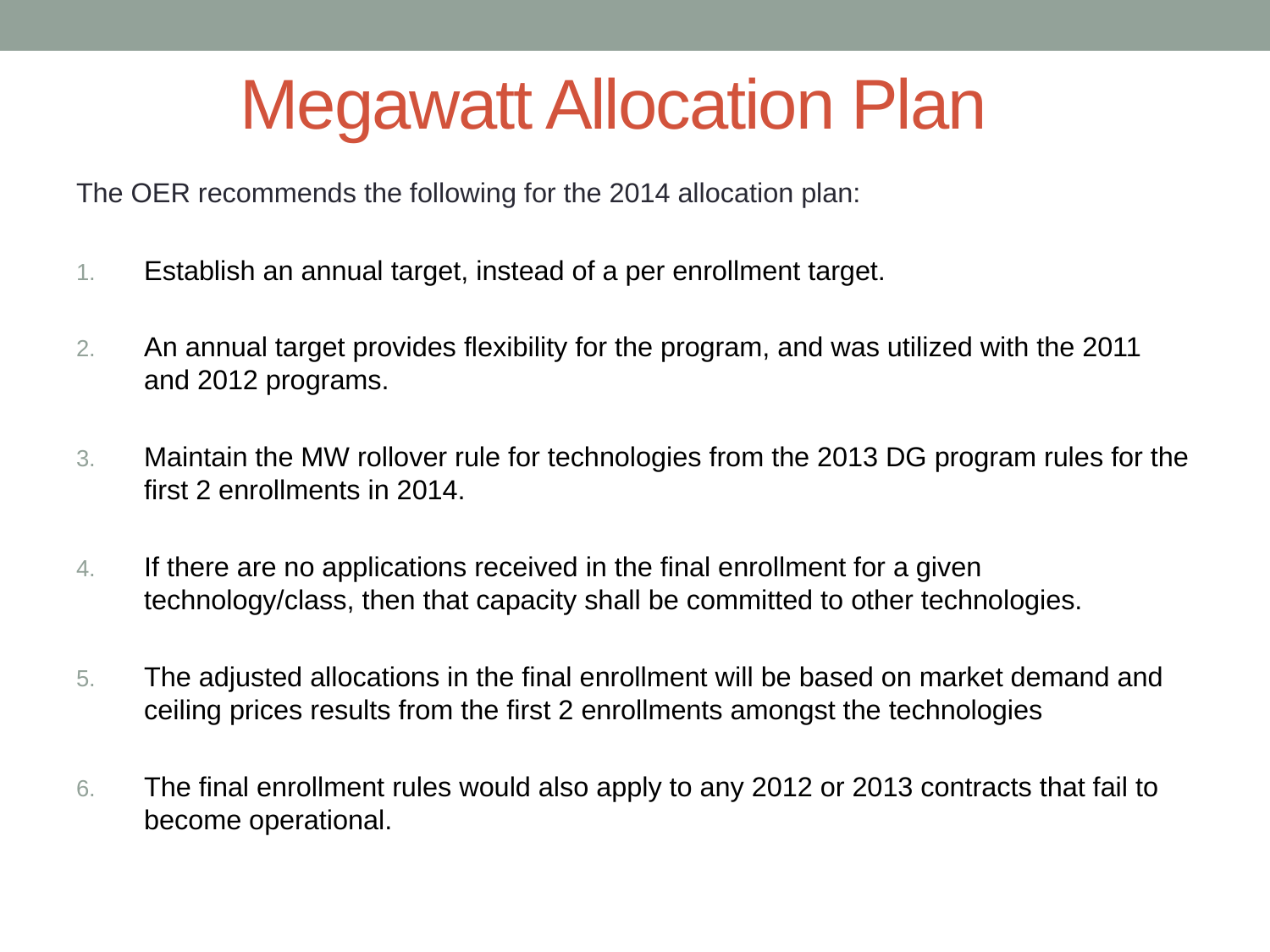

# Megawatt Allocation Plan
The OER recommends the following for the 2014 allocation plan:

Establish an annual target, instead of a per enrollment target.

An annual target provides flexibility for the program, and was utilized with the 2011 and 2012 programs.

Maintain the MW rollover rule for technologies from the 2013 DG program rules for the first 2 enrollments in 2014.

If there are no applications received in the final enrollment for a given technology/class, then that capacity shall be committed to other technologies.

The adjusted allocations in the final enrollment will be based on market demand and ceiling prices results from the first 2 enrollments amongst the technologies

The final enrollment rules would also apply to any 2012 or 2013 contracts that fail to become operational.